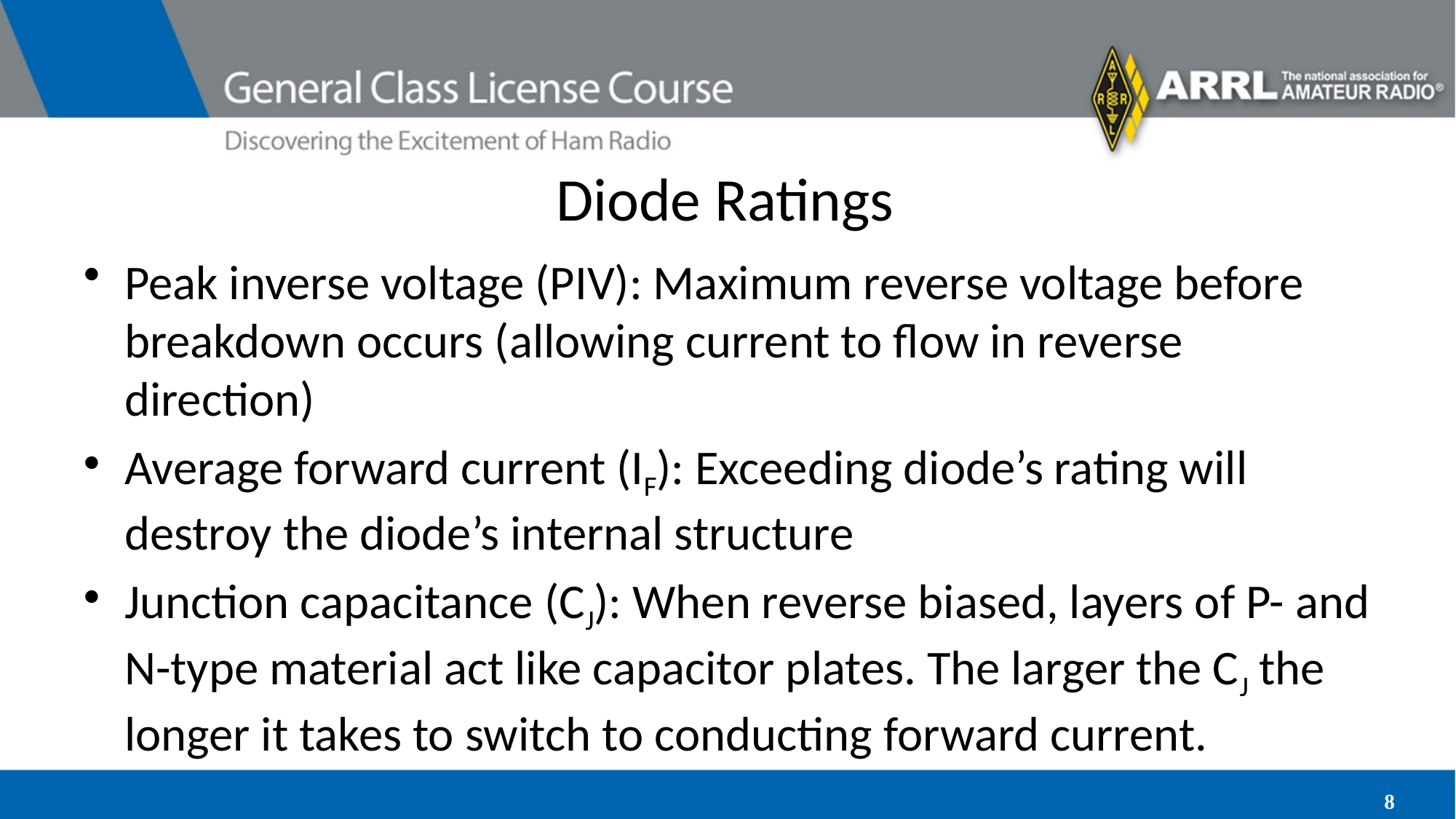

# Diode Ratings
Peak inverse voltage (PIV): Maximum reverse voltage before breakdown occurs (allowing current to flow in reverse direction)
Average forward current (IF): Exceeding diode’s rating will destroy the diode’s internal structure
Junction capacitance (CJ): When reverse biased, layers of P- and N-type material act like capacitor plates. The larger the CJ the longer it takes to switch to conducting forward current.